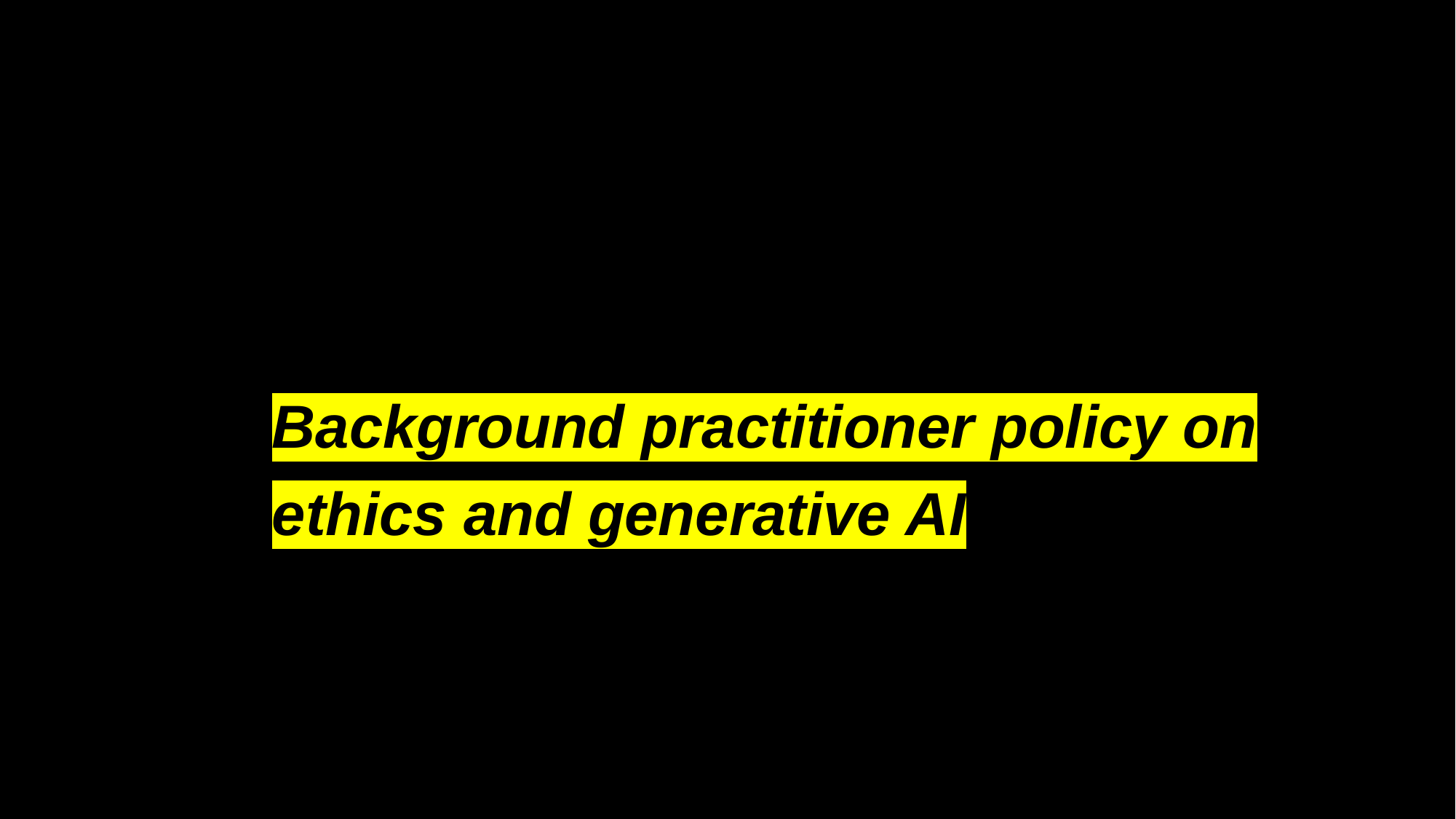

# Background practitioner policy on ethics and generative AI